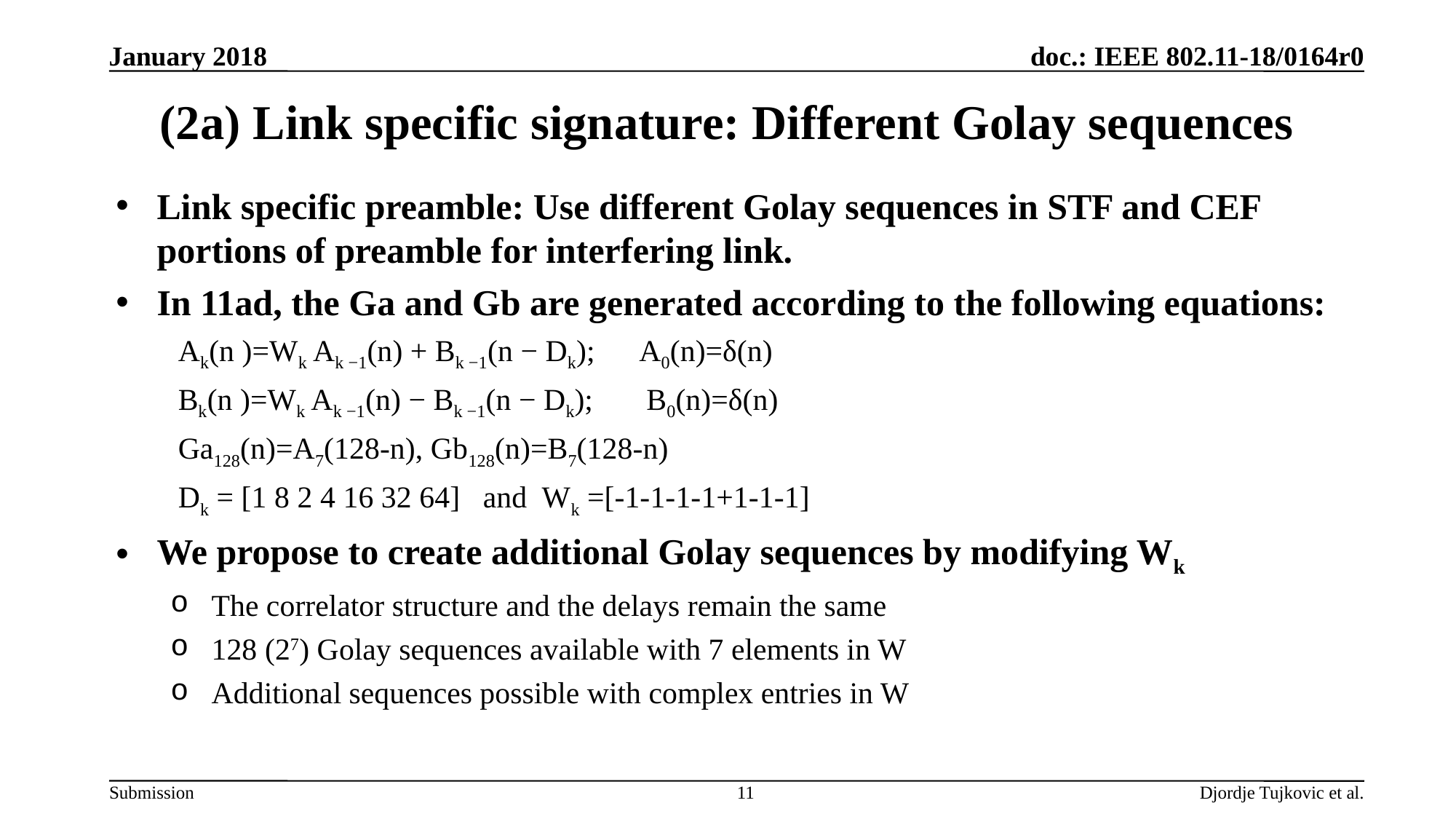

January 2018
# (2a) Link specific signature: Different Golay sequences
Link specific preamble: Use different Golay sequences in STF and CEF portions of preamble for interfering link.
In 11ad, the Ga and Gb are generated according to the following equations:
 Ak(n )=Wk Ak −1(n) + Bk −1(n − Dk);      A0(n)=δ(n)
 Bk(n )=Wk Ak −1(n) − Bk −1(n − Dk);       B0(n)=δ(n)
 Ga128(n)=A7(128-n), Gb128(n)=B7(128-n)
 Dk = [1 8 2 4 16 32 64]   and  Wk =[-1-1-1-1+1-1-1]
We propose to create additional Golay sequences by modifying Wk
The correlator structure and the delays remain the same
128 (27) Golay sequences available with 7 elements in W
Additional sequences possible with complex entries in W
11
Djordje Tujkovic et al.